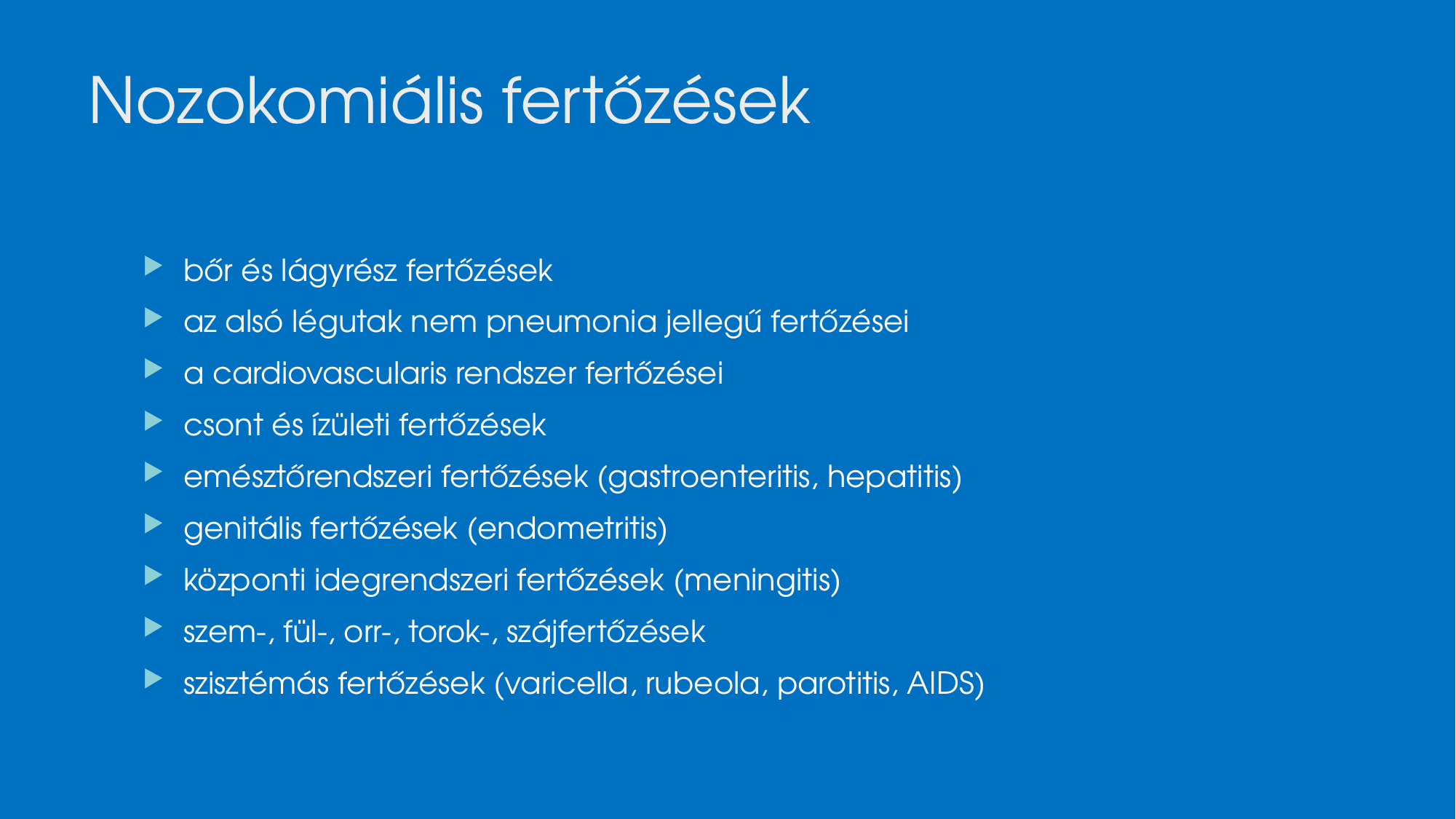

# Nozokomiális fertőzések
bőr és lágyrész fertőzések
az alsó légutak nem pneumonia jellegű fertőzései
a cardiovascularis rendszer fertőzései
csont és ízületi fertőzések
emésztőrendszeri fertőzések (gastroenteritis, hepatitis)
genitális fertőzések (endometritis)
központi idegrendszeri fertőzések (meningitis)
szem-, fül-, orr-, torok-, szájfertőzések
szisztémás fertőzések (varicella, rubeola, parotitis, AIDS)